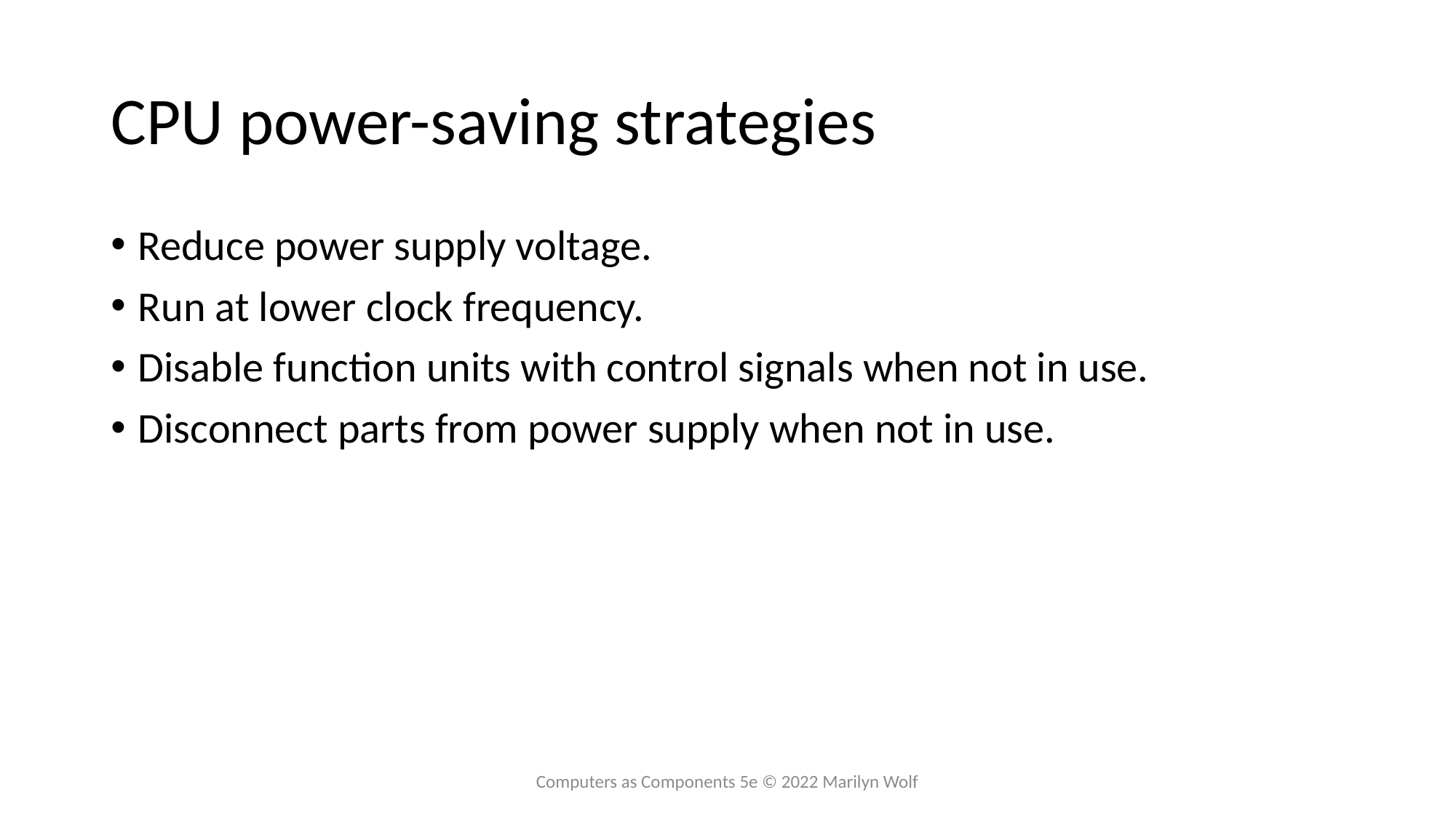

# CPU power-saving strategies
Reduce power supply voltage.
Run at lower clock frequency.
Disable function units with control signals when not in use.
Disconnect parts from power supply when not in use.
Computers as Components 5e © 2022 Marilyn Wolf